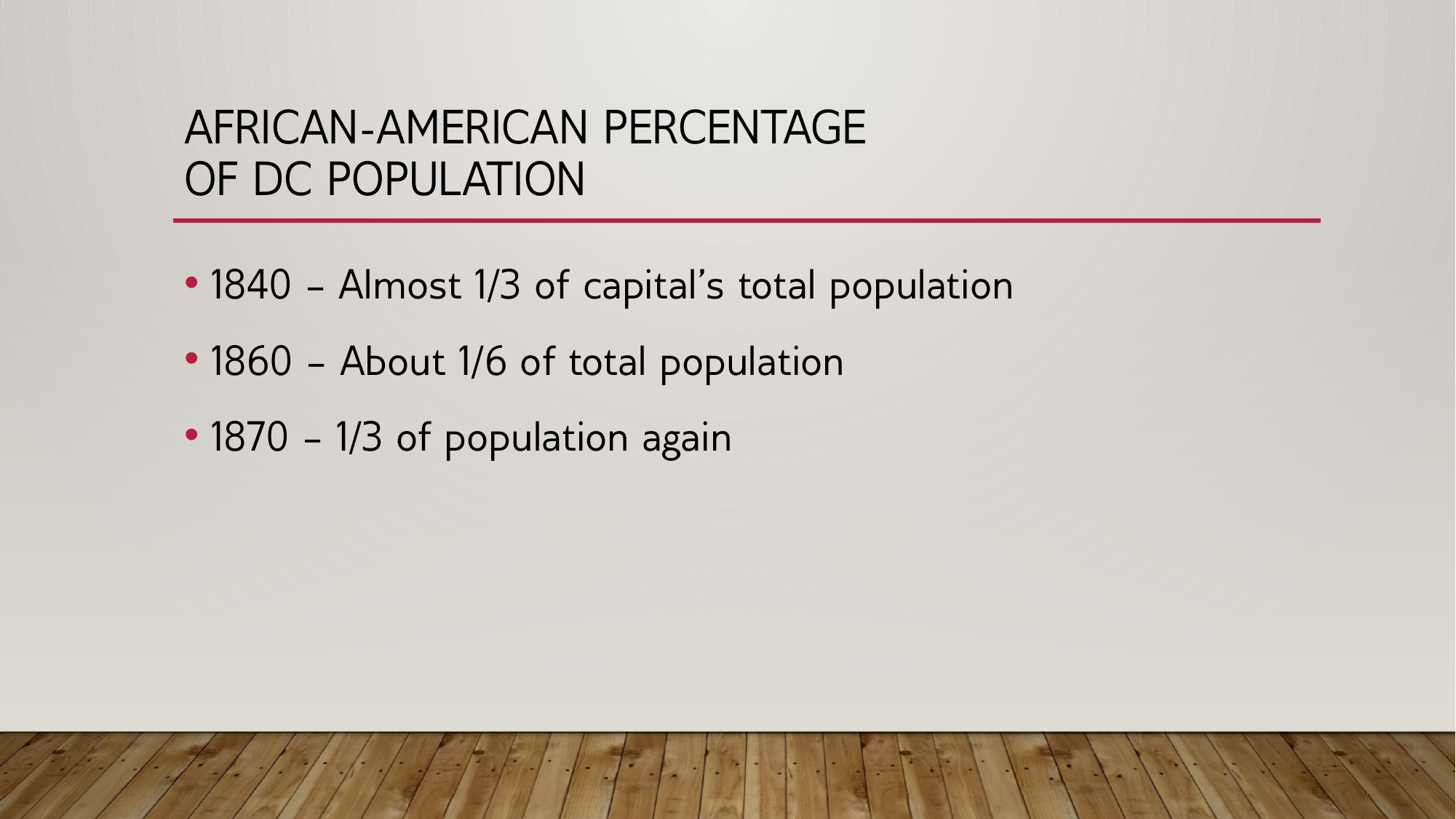

# African-American Percentage of DC Population
1840 – Almost 1/3 of capital’s total population
1860 – About 1/6 of total population
1870 – 1/3 of population again